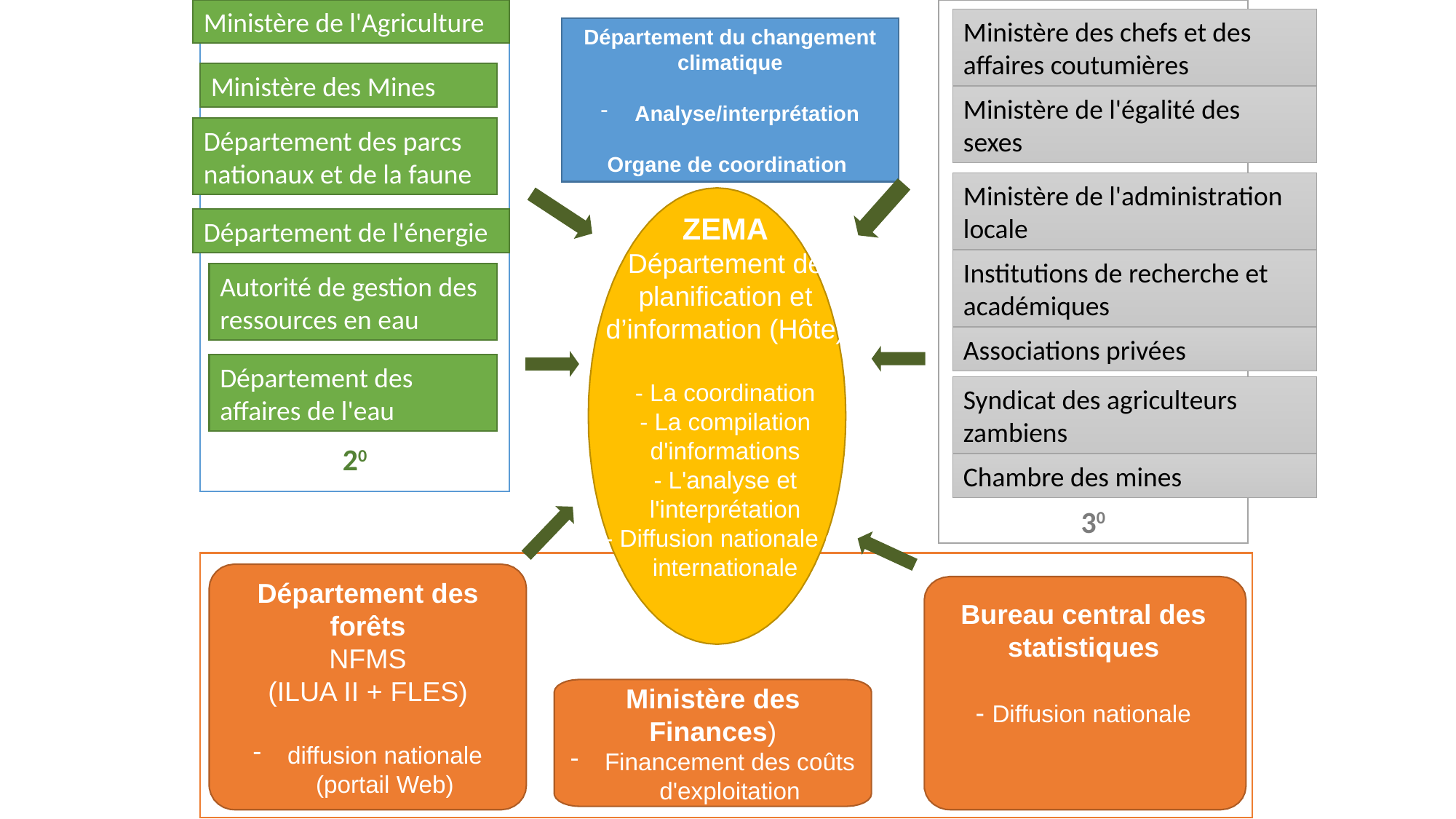

20

30
Ministère de l'Agriculture
Ministère des chefs et des affaires coutumières
Département du changement climatique

Analyse/interprétation

Organe de coordination
Ministère des Mines
Ministère de l'égalité des sexes
Département des parcs nationaux et de la faune
Ministère de l'administration locale

Département de l'énergie
ZEMA
Département de planification et d’information (Hôte)

- La coordination
- La compilation d'informations
- L'analyse et l'interprétation
- Diffusion nationale et internationale

Institutions de recherche et académiques
Autorité de gestion des ressources en eau
Associations privées

Département des affaires de l'eau
Syndicat des agriculteurs zambiens
Chambre des mines

Département des forêts
NFMS
(ILUA II + FLES)

diffusion nationale (portail Web)

Bureau central des statistiques

- Diffusion nationale

Ministère des Finances)
Financement des coûts d'exploitation